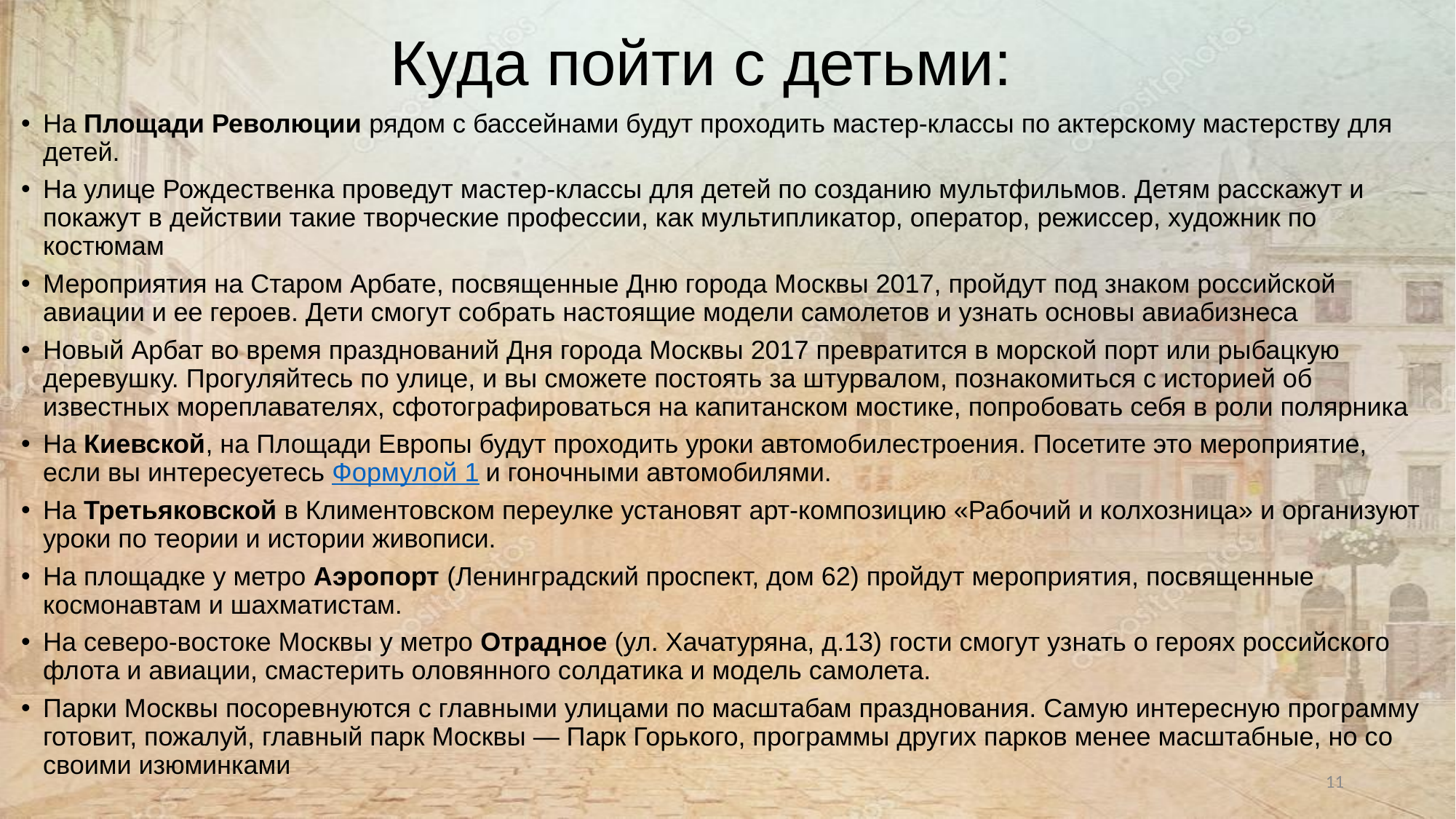

# Куда пойти с детьми:
На Площади Революции рядом с бассейнами будут проходить мастер-классы по актерскому мастерству для детей.
На улице Рождественка проведут мастер-классы для детей по созданию мультфильмов. Детям расскажут и покажут в действии такие творческие профессии, как мультипликатор, оператор, режиссер, художник по костюмам
Мероприятия на Старом Арбате, посвященные Дню города Москвы 2017, пройдут под знаком российской авиации и ее героев. Дети смогут собрать настоящие модели самолетов и узнать основы авиабизнеса
Новый Арбат во время празднований Дня города Москвы 2017 превратится в морской порт или рыбацкую деревушку. Прогуляйтесь по улице, и вы сможете постоять за штурвалом, познакомиться с историей об известных мореплавателях, сфотографироваться на капитанском мостике, попробовать себя в роли полярника
На Киевской, на Площади Европы будут проходить уроки автомобилестроения. Посетите это мероприятие, если вы интересуетесь Формулой 1 и гоночными автомобилями.
На Третьяковской в Климентовском переулке установят арт-композицию «Рабочий и колхозница» и организуют уроки по теории и истории живописи.
На площадке у метро Аэропорт (Ленинградский проспект, дом 62) пройдут мероприятия, посвященные космонавтам и шахматистам.
На северо-востоке Москвы у метро Отрадное (ул. Хачатуряна, д.13) гости смогут узнать о героях российского флота и авиации, смастерить оловянного солдатика и модель самолета.
Парки Москвы посоревнуются с главными улицами по масштабам празднования. Самую интересную программу готовит, пожалуй, главный парк Москвы — Парк Горького, программы других парков менее масштабные, но со своими изюминками

11